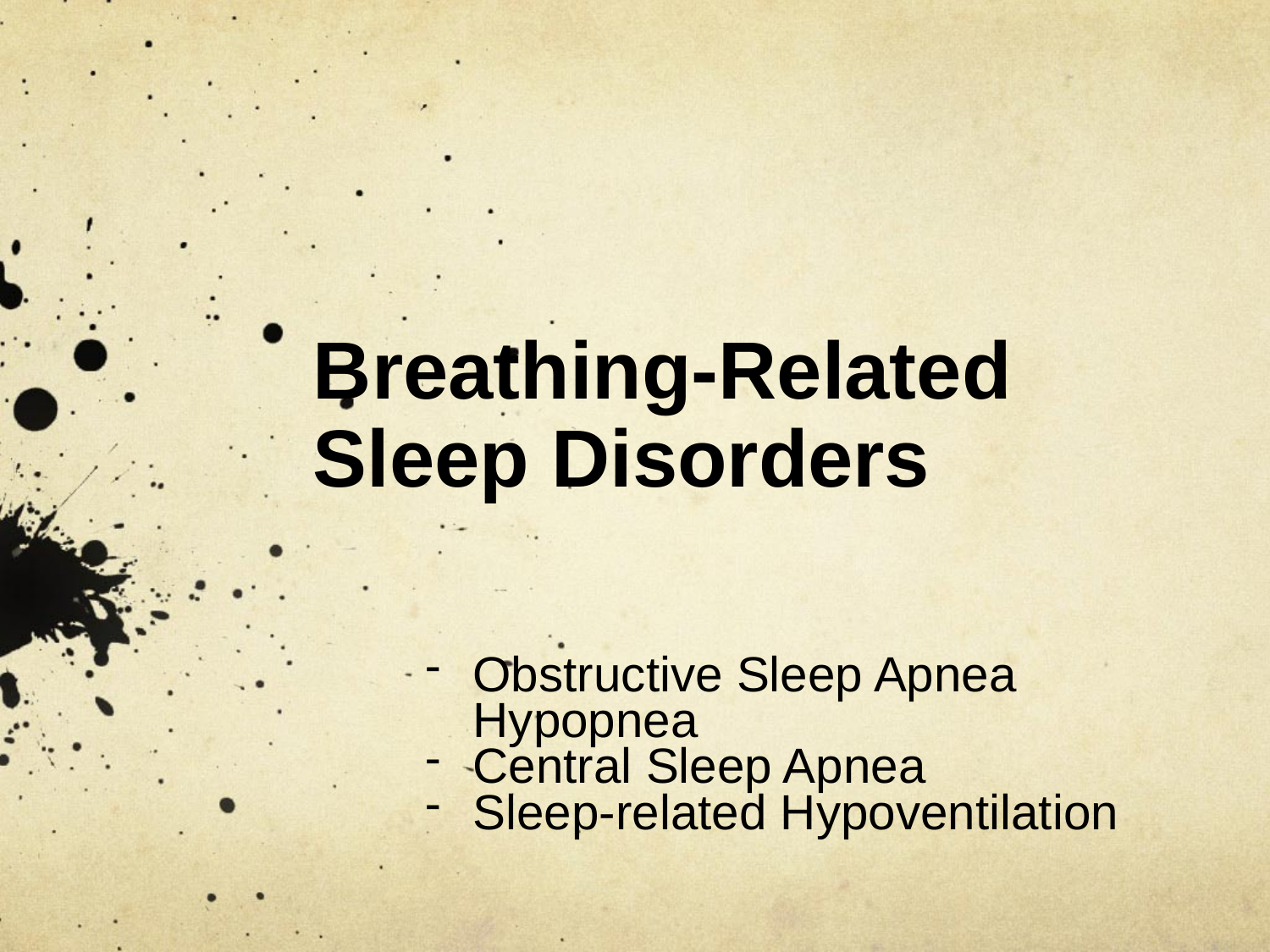

# Breathing-Related Sleep Disorders
Obstructive Sleep Apnea Hypopnea
Central Sleep Apnea
Sleep-related Hypoventilation